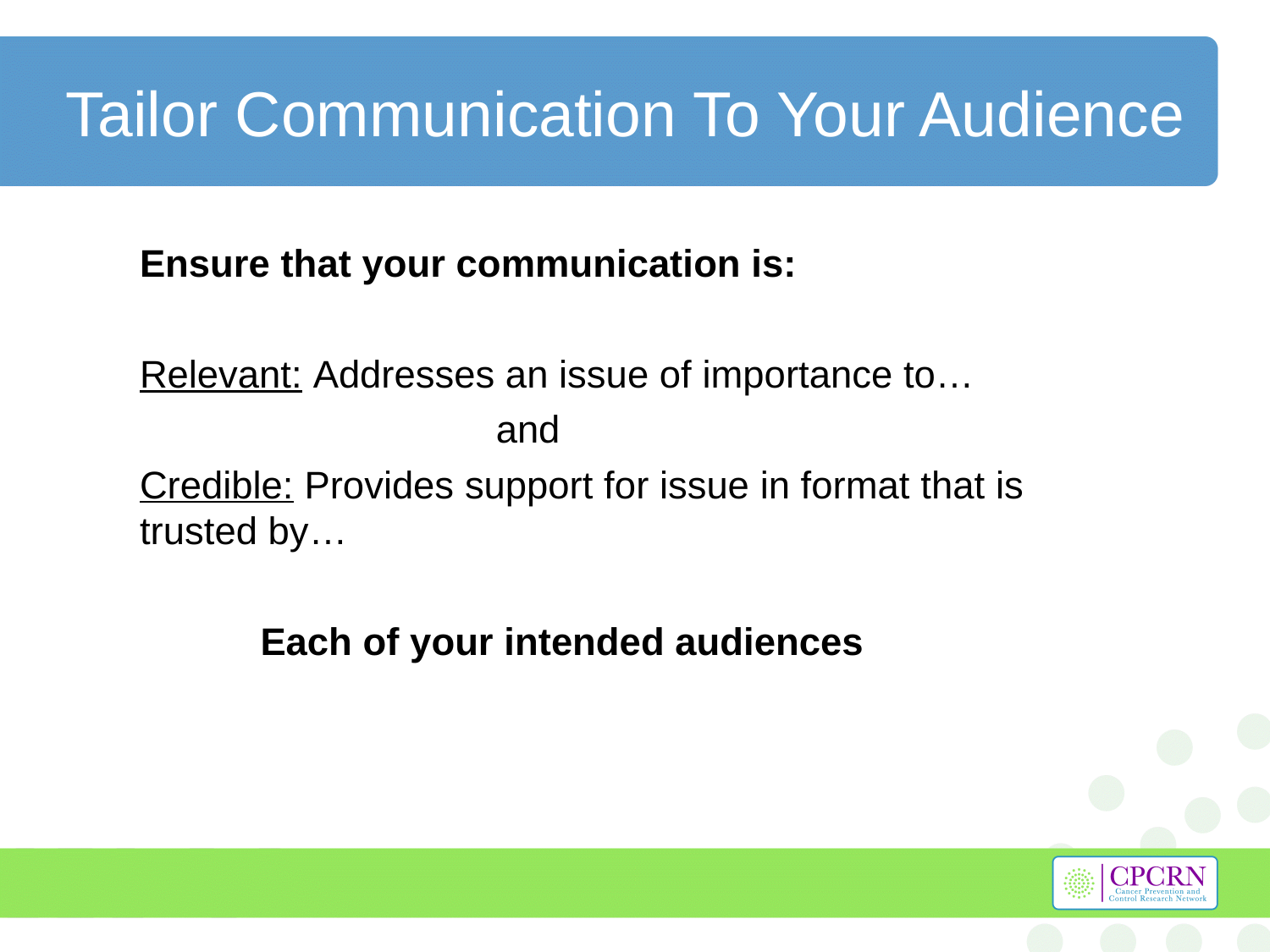

# Tailor Communication To Your Audience
Ensure that your communication is:

Relevant: Addresses an issue of importance to…
                                 and
Credible: Provides support for issue in format that is trusted by…

		  Each of your intended audiences